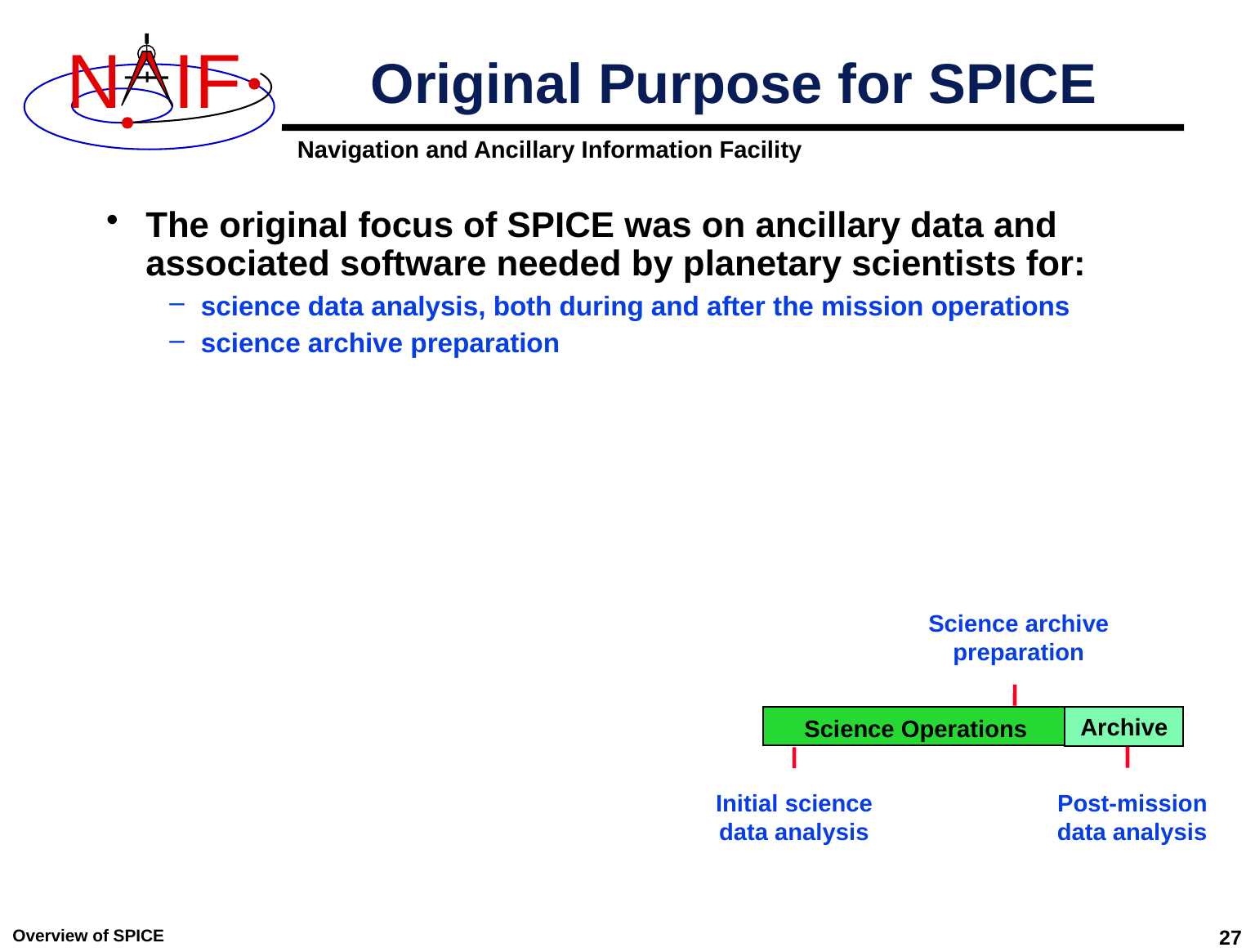

# Original Purpose for SPICE
The original focus of SPICE was on ancillary data and associated software needed by planetary scientists for:
science data analysis, both during and after the mission operations
science archive preparation
Science archive preparation

Archive
Science Operations

Initial science data analysis
Post-mission
data analysis
Overview of SPICE
27